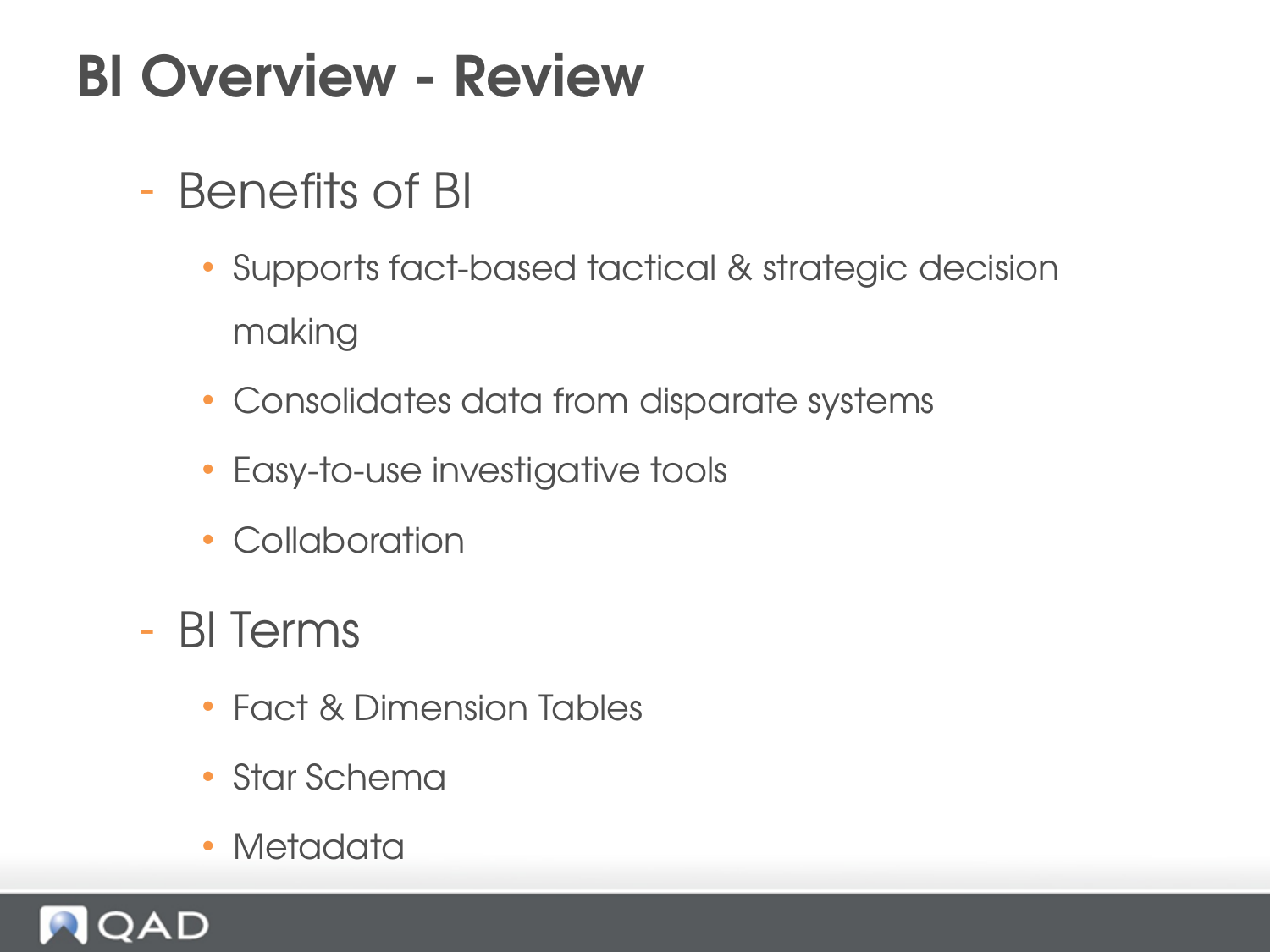

# BI Overview - Review
Benefits of BI
Supports fact-based tactical & strategic decision making
Consolidates data from disparate systems
Easy-to-use investigative tools
Collaboration
BI Terms
Fact & Dimension Tables
Star Schema
Metadata